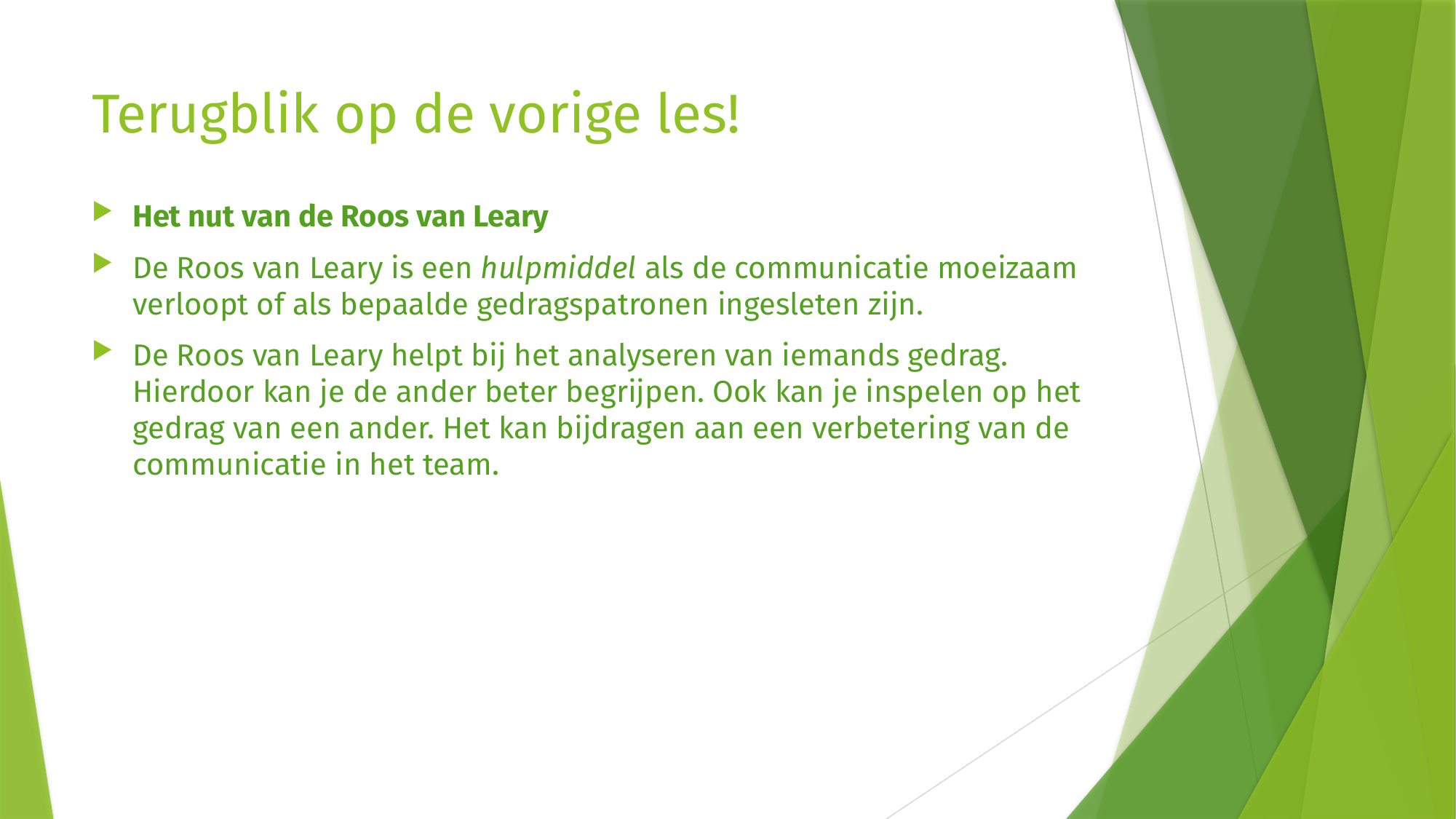

# Terugblik op de vorige les!
Het nut van de Roos van Leary
De Roos van Leary is een hulpmiddel als de communicatie moeizaam verloopt of als bepaalde gedragspatronen ingesleten zijn.
De Roos van Leary helpt bij het analyseren van iemands gedrag. Hierdoor kan je de ander beter begrijpen. Ook kan je inspelen op het gedrag van een ander. Het kan bijdragen aan een verbetering van de communicatie in het team.